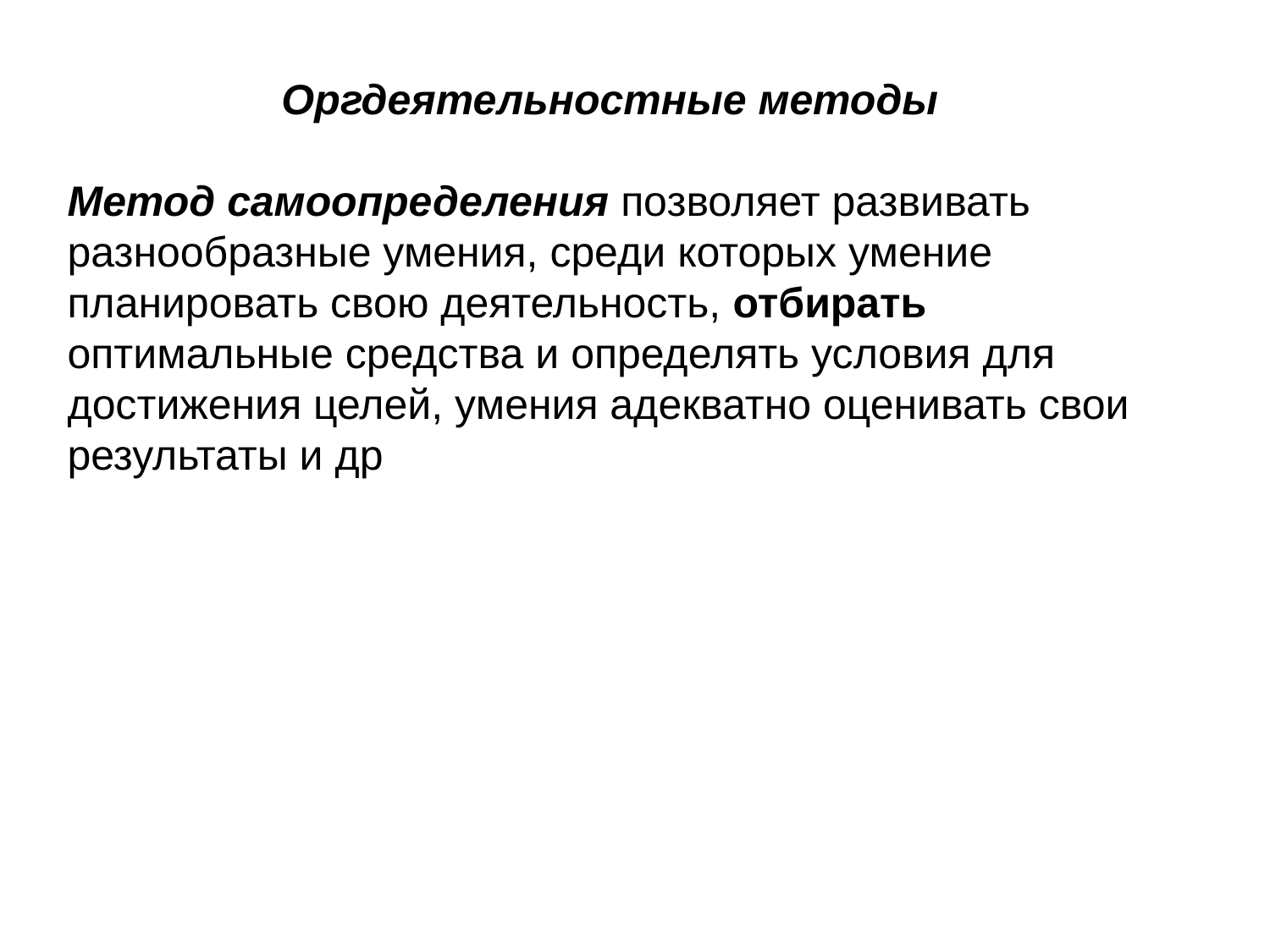

Оргдеятельностные методы

Метод самоопределения позволяет развивать разнообразные умения, среди которых умение планировать свою деятельность, отбирать оптимальные средства и определять условия для достижения целей, умения адекватно оценивать свои результаты и др